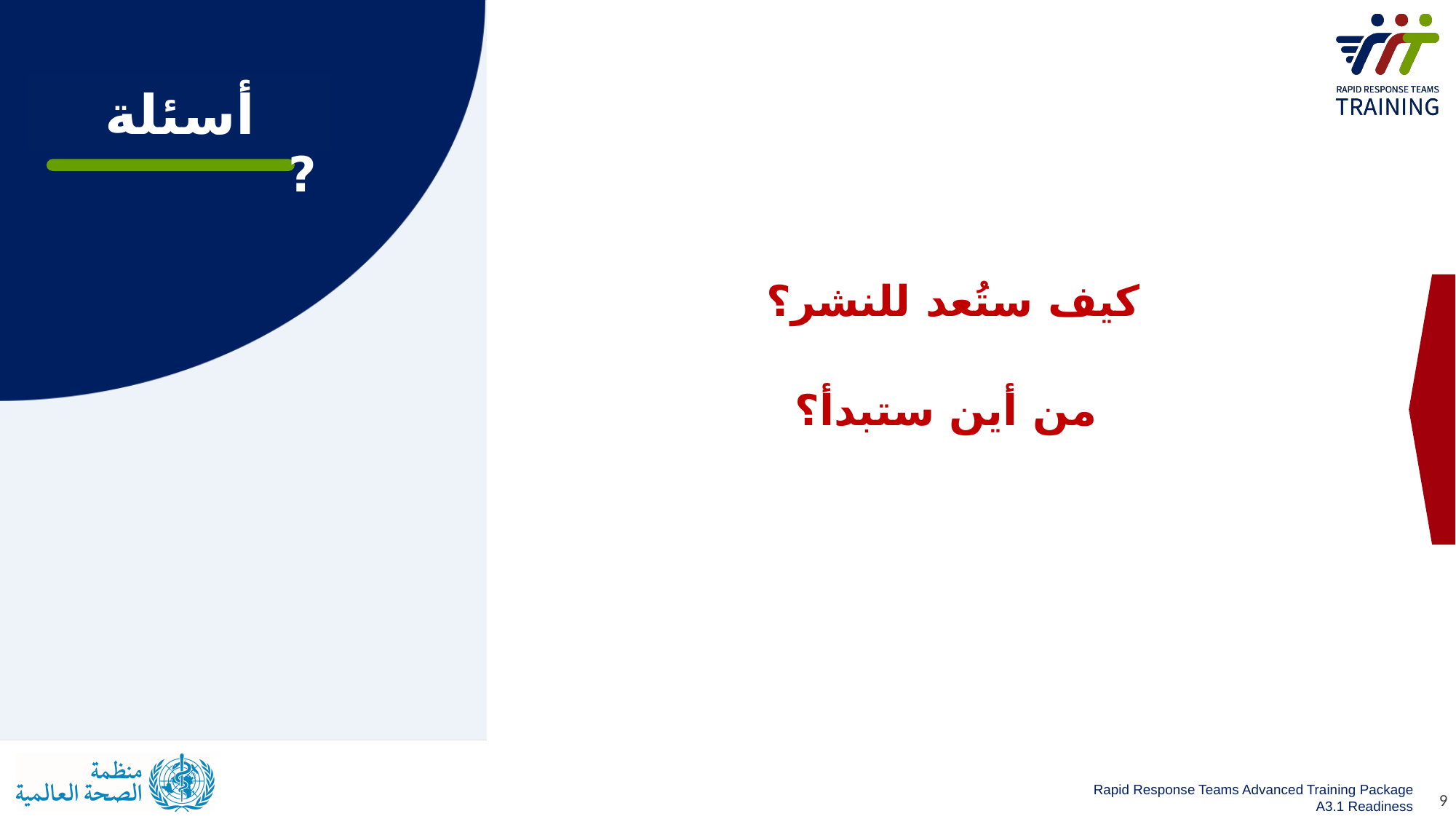

أسئلة
كيف ستُعد للنشر؟

من أين ستبدأ؟
9